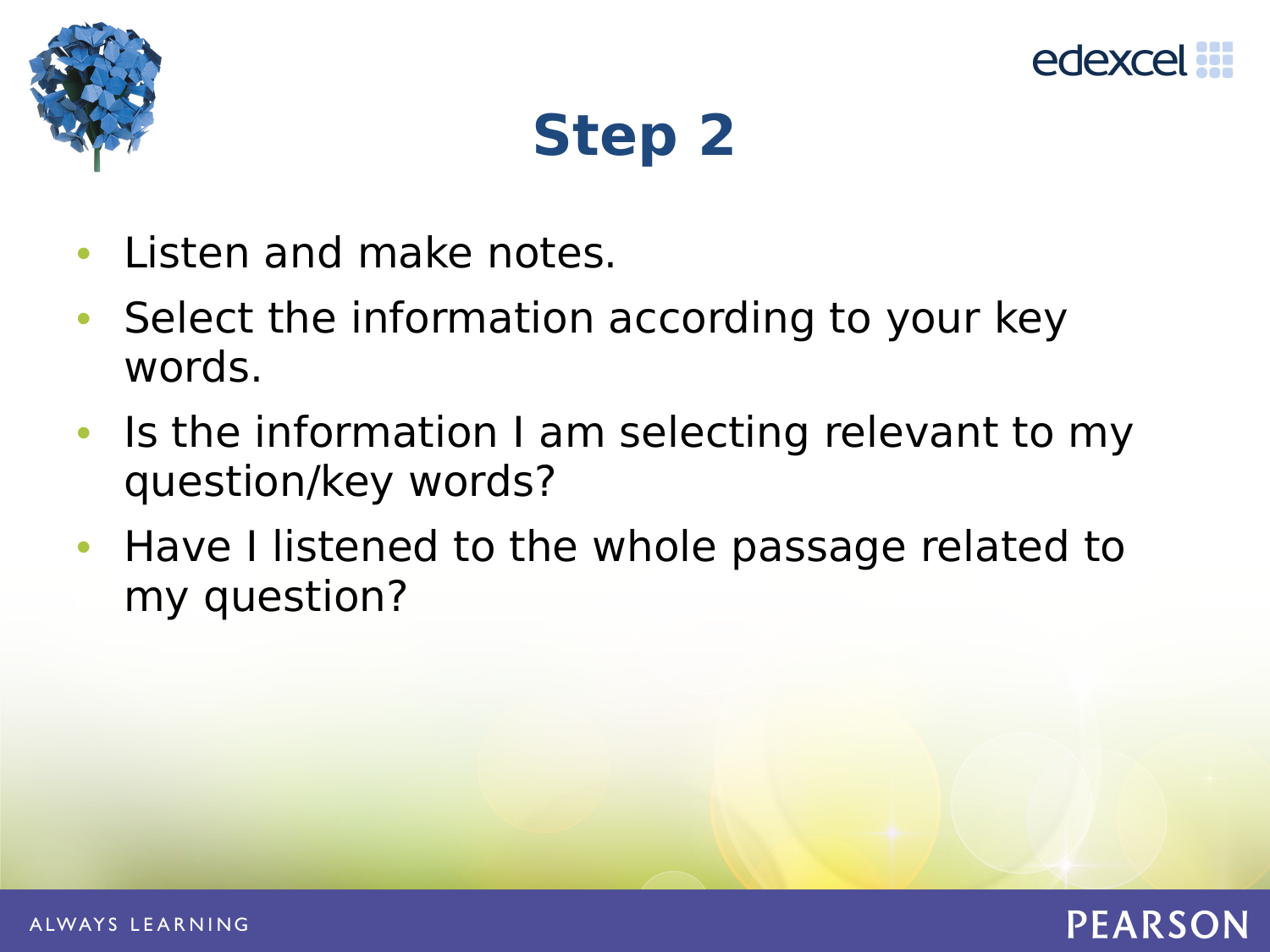

# Step 2
Listen and make notes.
Select the information according to your key words.
Is the information I am selecting relevant to my question/key words?
Have I listened to the whole passage related to my question?